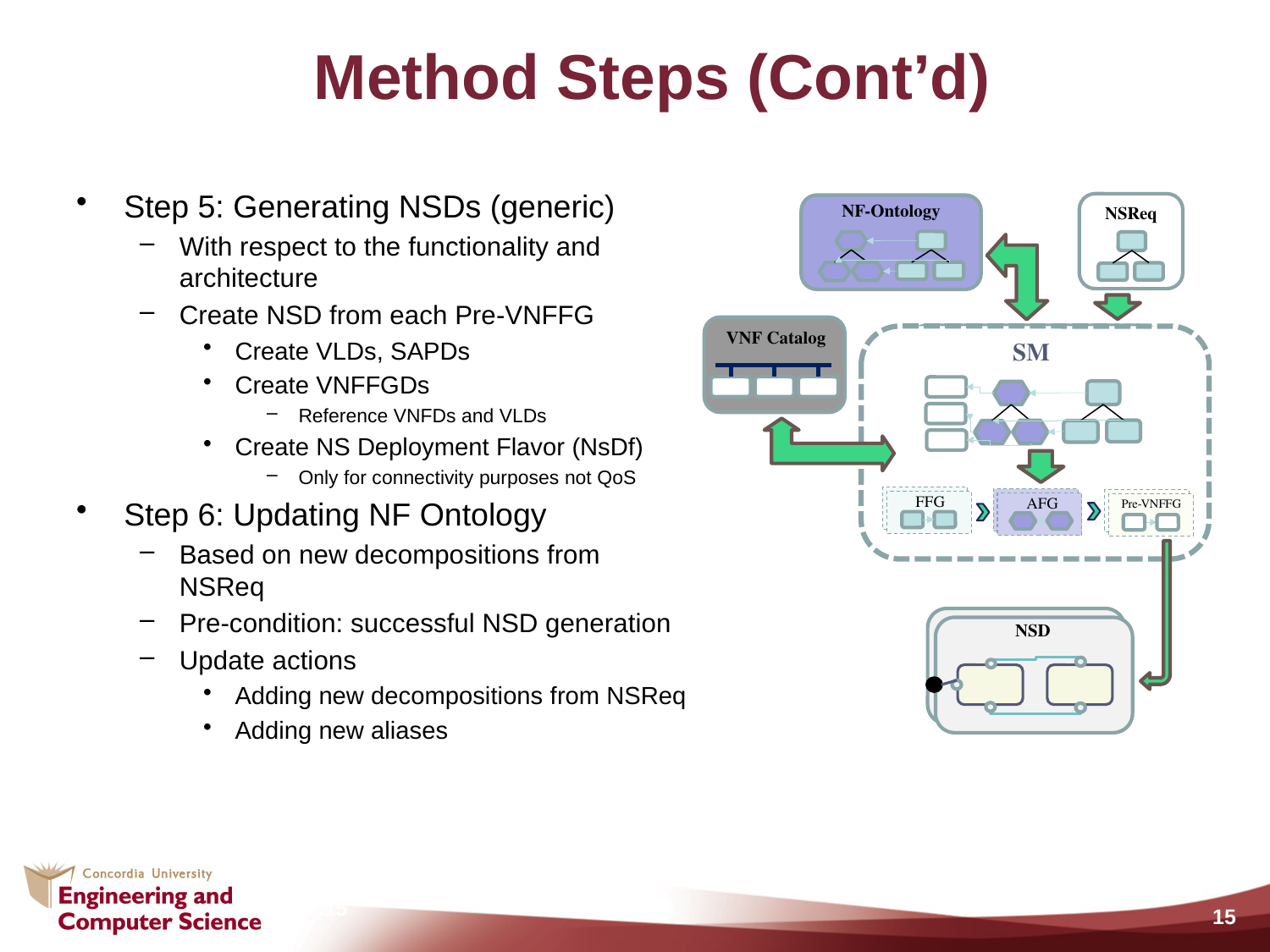

# Method Steps (Cont’d)
Step 5: Generating NSDs (generic)
With respect to the functionality and architecture
Create NSD from each Pre-VNFFG
Create VLDs, SAPDs
Create VNFFGDs
Reference VNFDs and VLDs
Create NS Deployment Flavor (NsDf)
Only for connectivity purposes not QoS
Step 6: Updating NF Ontology
Based on new decompositions from NSReq
Pre-condition: successful NSD generation
Update actions
Adding new decompositions from NSReq
Adding new aliases

NF-Ontology

NSReq

VNF Catalog

SM

SM

FFG

AFG

Pre-VNFFG

NSD

15
15